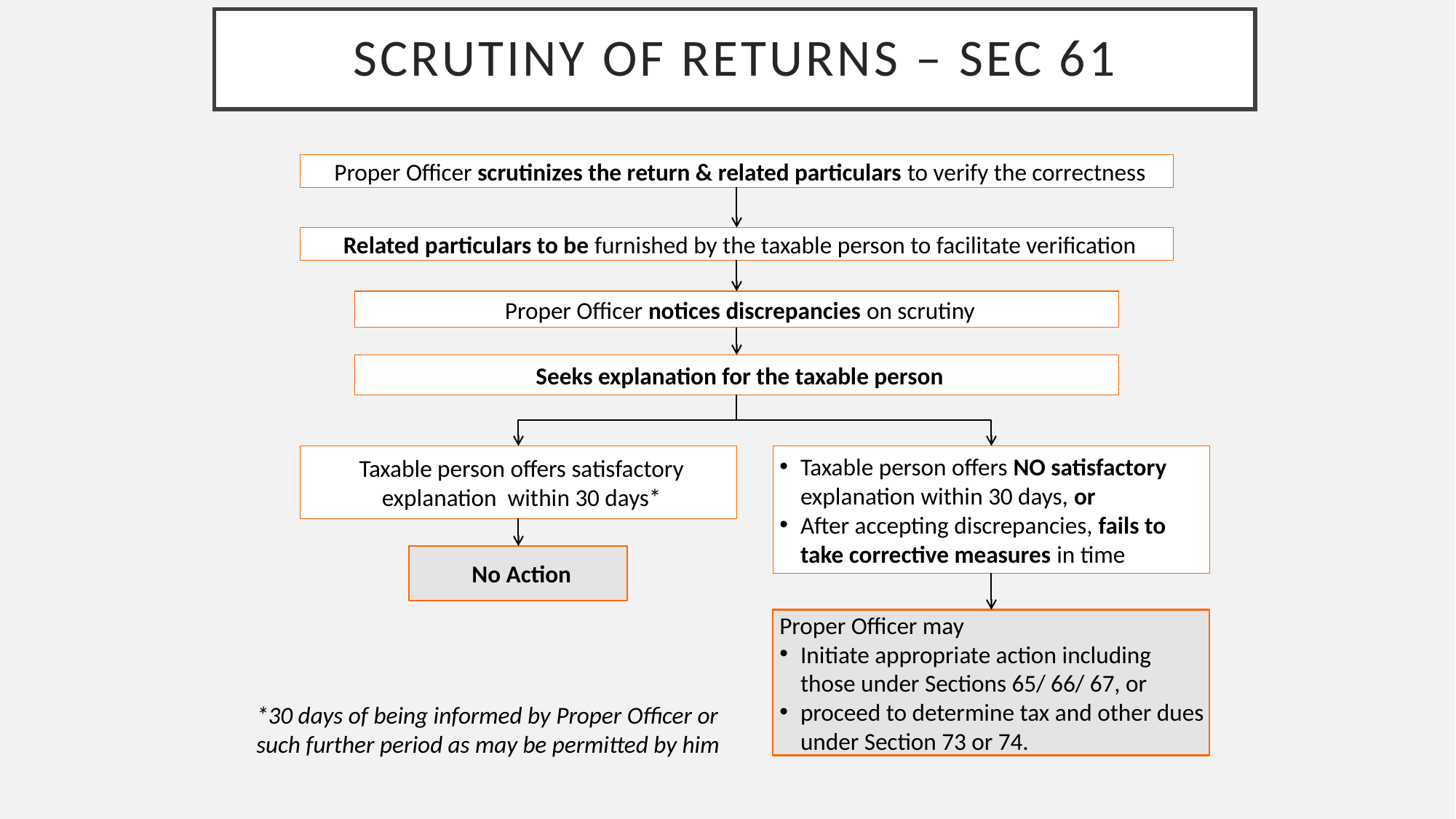

# Scrutiny of returns – Sec 61
Proper Officer scrutinizes the return & related particulars to verify the correctness
Related particulars to be furnished by the taxable person to facilitate verification
Proper Officer notices discrepancies on scrutiny
Seeks explanation for the taxable person
Taxable person offers NO satisfactory explanation within 30 days, or
After accepting discrepancies, fails to take corrective measures in time
Taxable person offers satisfactory explanation  within 30 days*
No Action
Proper Officer may
Initiate appropriate action including those under Sections 65/ 66/ 67, or
proceed to determine tax and other dues under Section 73 or 74.
*30 days of being informed by Proper Officer or such further period as may be permitted by him